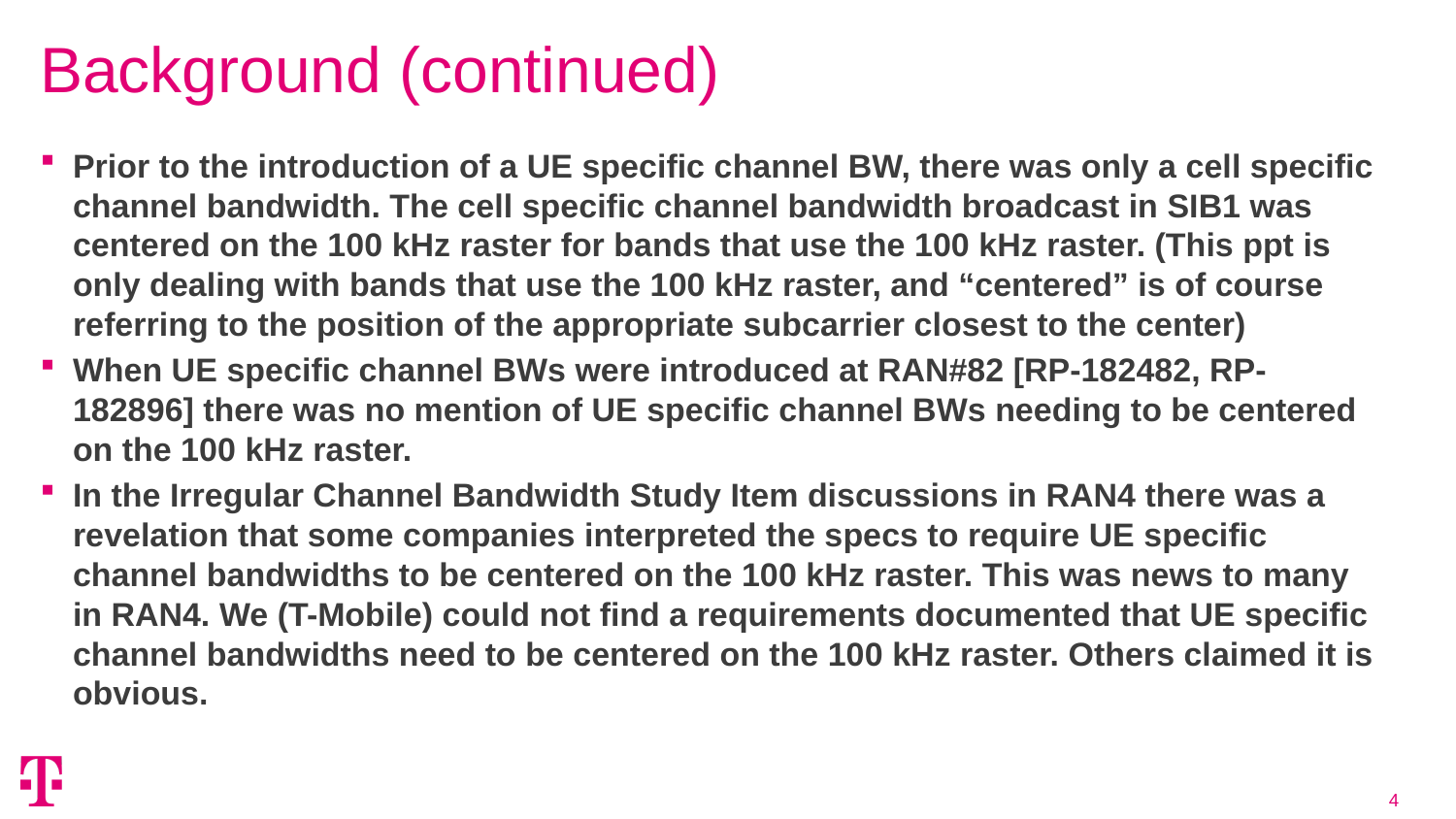

# Background (continued)
Prior to the introduction of a UE specific channel BW, there was only a cell specific channel bandwidth. The cell specific channel bandwidth broadcast in SIB1 was centered on the 100 kHz raster for bands that use the 100 kHz raster. (This ppt is only dealing with bands that use the 100 kHz raster, and “centered” is of course referring to the position of the appropriate subcarrier closest to the center)
When UE specific channel BWs were introduced at RAN#82 [RP-182482, RP-182896] there was no mention of UE specific channel BWs needing to be centered on the 100 kHz raster.
In the Irregular Channel Bandwidth Study Item discussions in RAN4 there was a revelation that some companies interpreted the specs to require UE specific channel bandwidths to be centered on the 100 kHz raster. This was news to many in RAN4. We (T-Mobile) could not find a requirements documented that UE specific channel bandwidths need to be centered on the 100 kHz raster. Others claimed it is obvious.